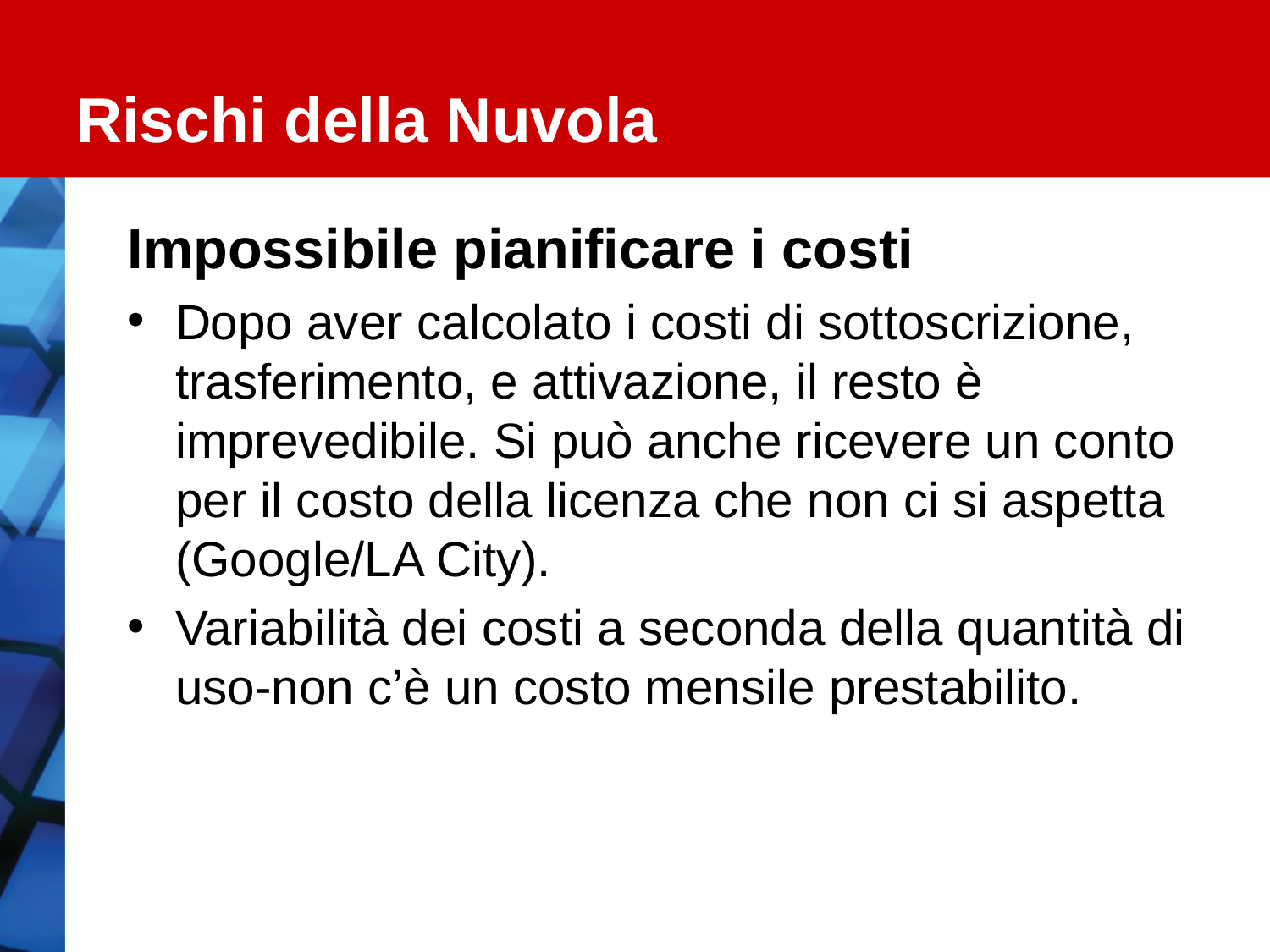

# Rischi della Nuvola
Impossibile pianificare i costi
Dopo aver calcolato i costi di sottoscrizione, trasferimento, e attivazione, il resto è imprevedibile. Si può anche ricevere un conto per il costo della licenza che non ci si aspetta (Google/LA City).
Variabilità dei costi a seconda della quantità di uso-non c’è un costo mensile prestabilito.